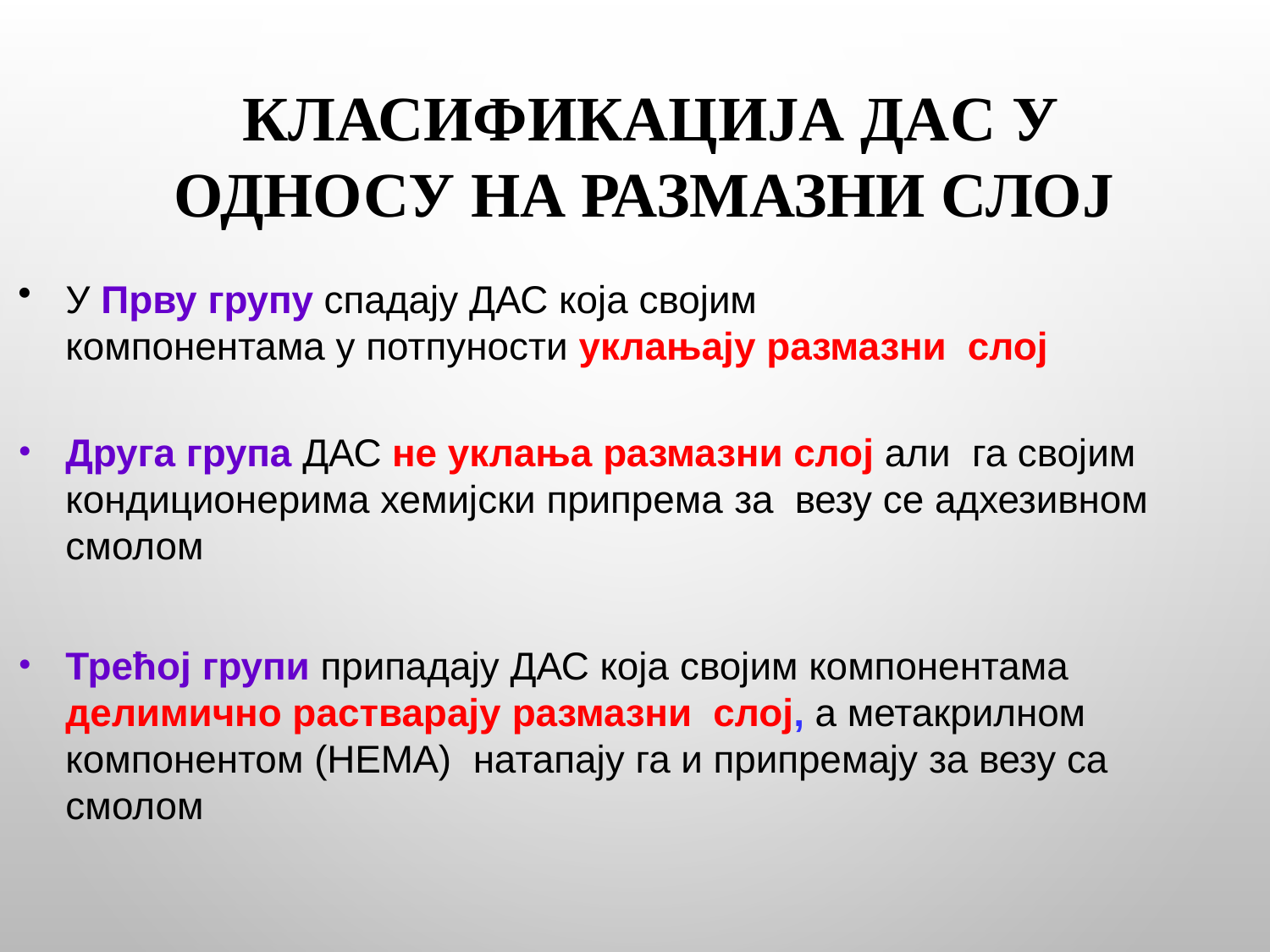

# Класификација даС у односу на размазни слој
У Прву групу спадају ДАС која својим
компонентама у потпуности уклањају размазни  слој

Друга група ДАС не уклања размазни слој али  га својим кондиционерима хемијски припрема за  везу се адхезивном смолом

Трећој групи припадају ДАС која својим компонентама делимично растварају размазни  слој, а метакрилном компонентом (НЕМА)  натапају га и припремају за везу са смолом